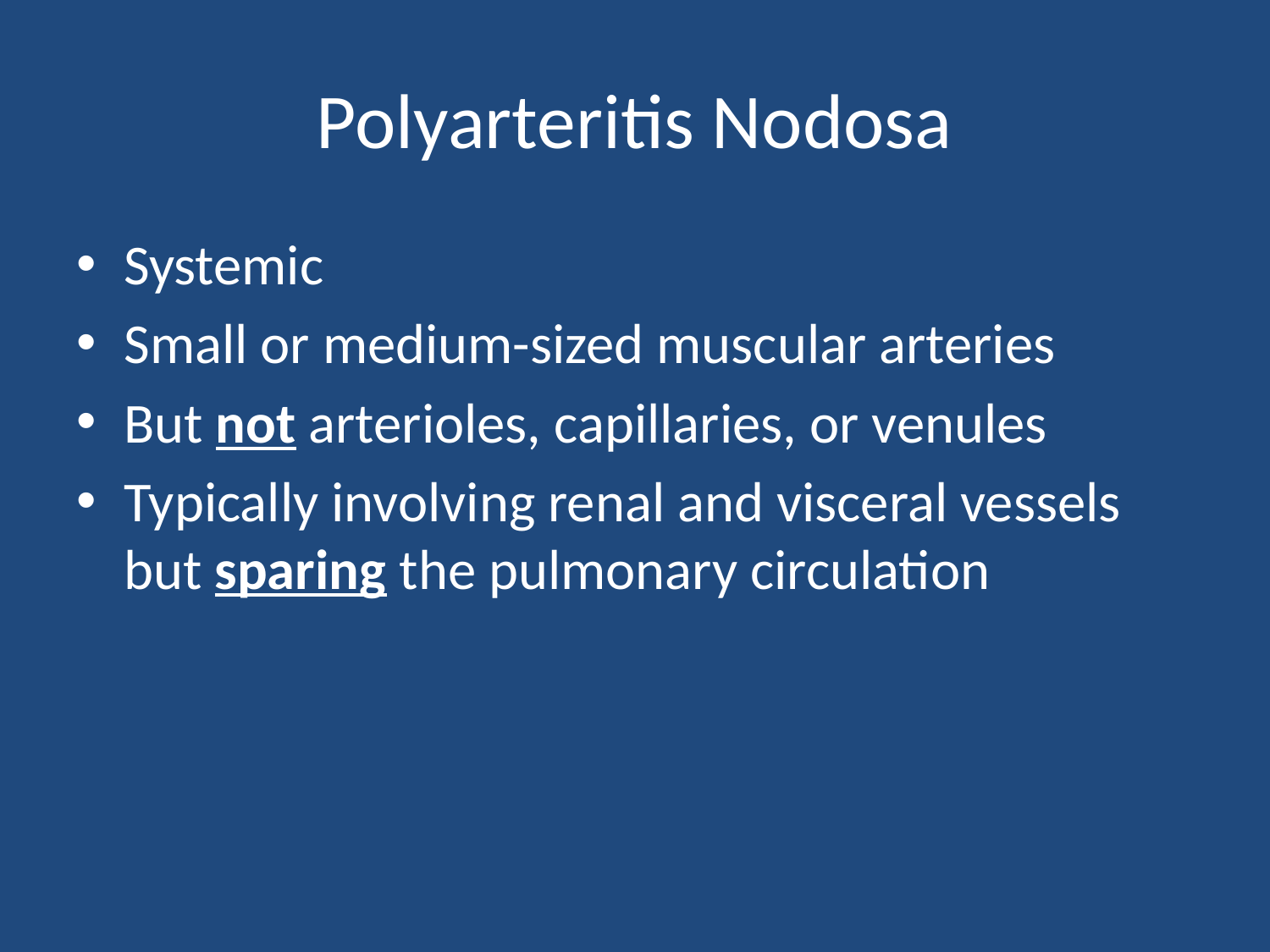

# Polyarteritis Nodosa
Systemic
Small or medium-sized muscular arteries
But not arterioles, capillaries, or venules
Typically involving renal and visceral vessels but sparing the pulmonary circulation